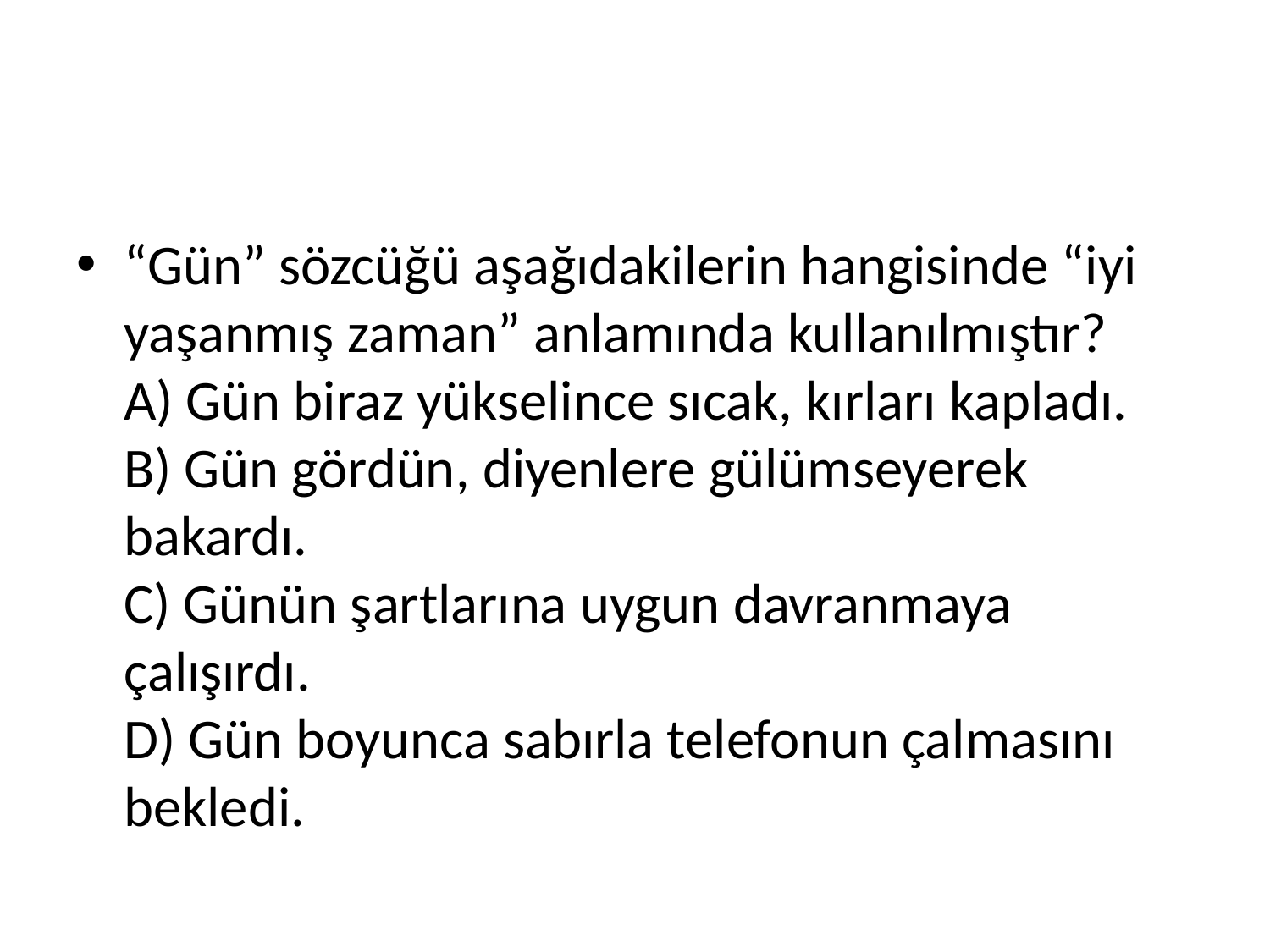

#
“Gün” sözcüğü aşağıdakilerin hangisinde “iyi yaşanmış zaman” anlamında kullanılmıştır? 
A) Gün biraz yükselince sıcak, kırları kapladı. 
B) Gün gördün, diyenlere gülümseyerek bakardı. 
C) Günün şartlarına uygun davranmaya çalışırdı. 
D) Gün boyunca sabırla telefonun çalmasını bekledi.